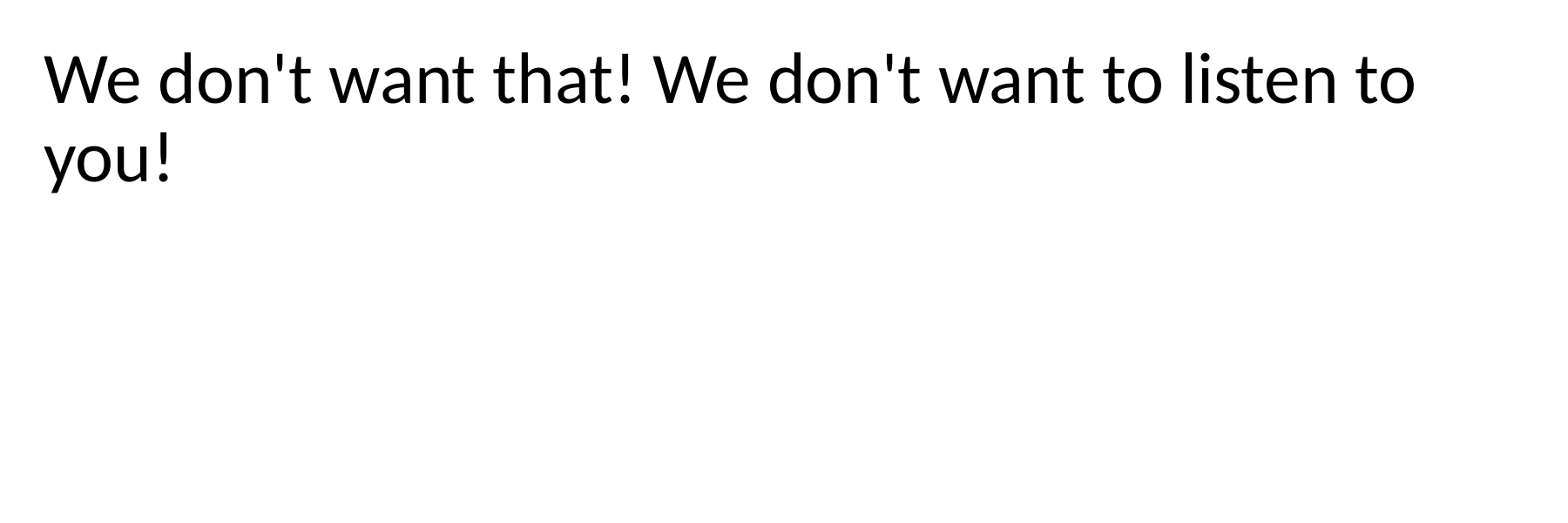

We don't want that! We don't want to listen to you!